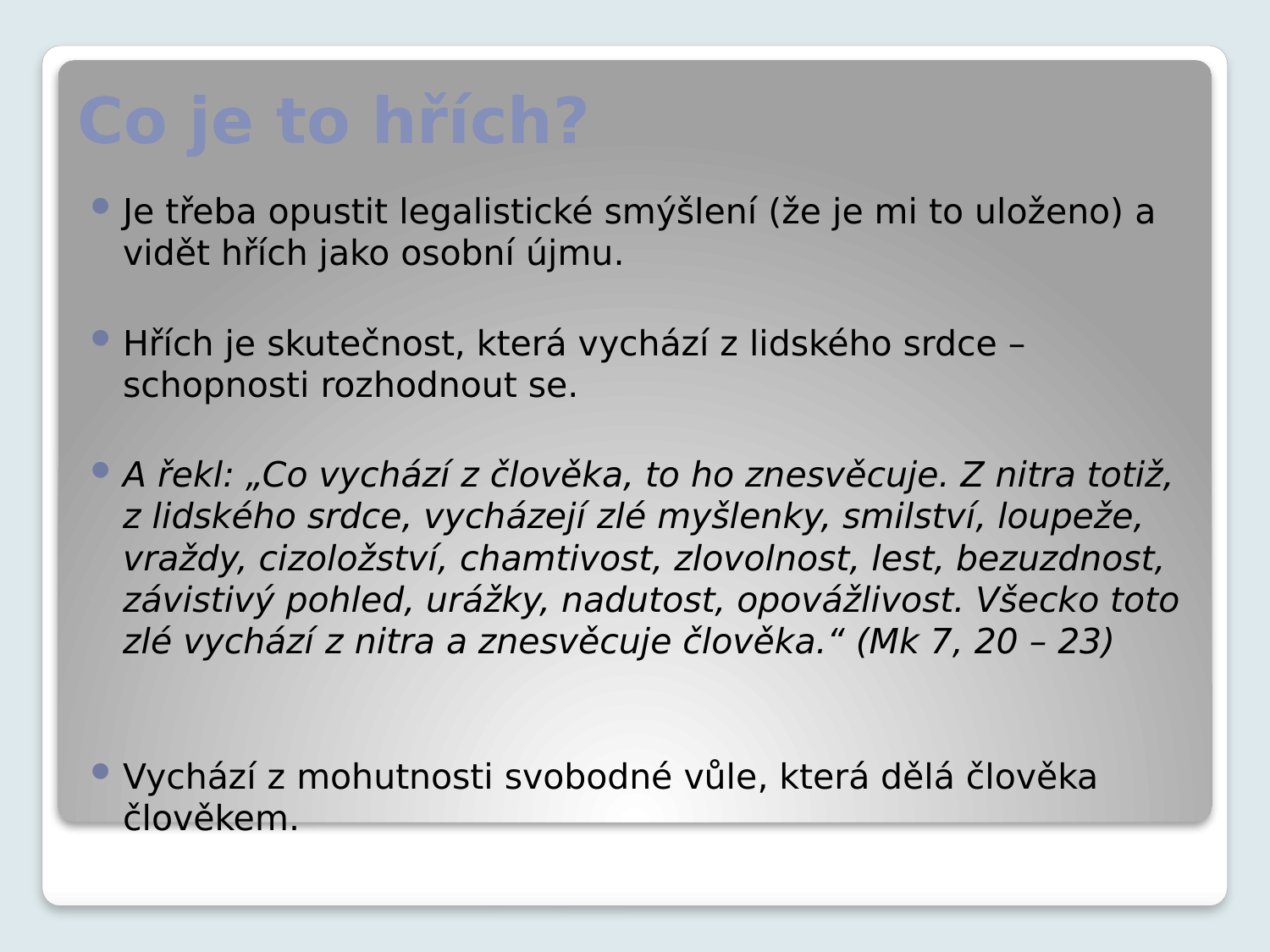

# Co je to hřích?
Je třeba opustit legalistické smýšlení (že je mi to uloženo) a vidět hřích jako osobní újmu.

Hřích je skutečnost, která vychází z lidského srdce – schopnosti rozhodnout se.

A řekl: „Co vychází z člověka, to ho znesvěcuje. Z nitra totiž, z lidského srdce, vycházejí zlé myšlenky, smilství, loupeže, vraždy, cizoložství, chamtivost, zlovolnost, lest, bezuzdnost, závistivý pohled, urážky, nadutost, opovážlivost. Všecko toto zlé vychází z nitra a znesvěcuje člověka.“ (Mk 7, 20 – 23)

Vychází z mohutnosti svobodné vůle, která dělá člověka člověkem.